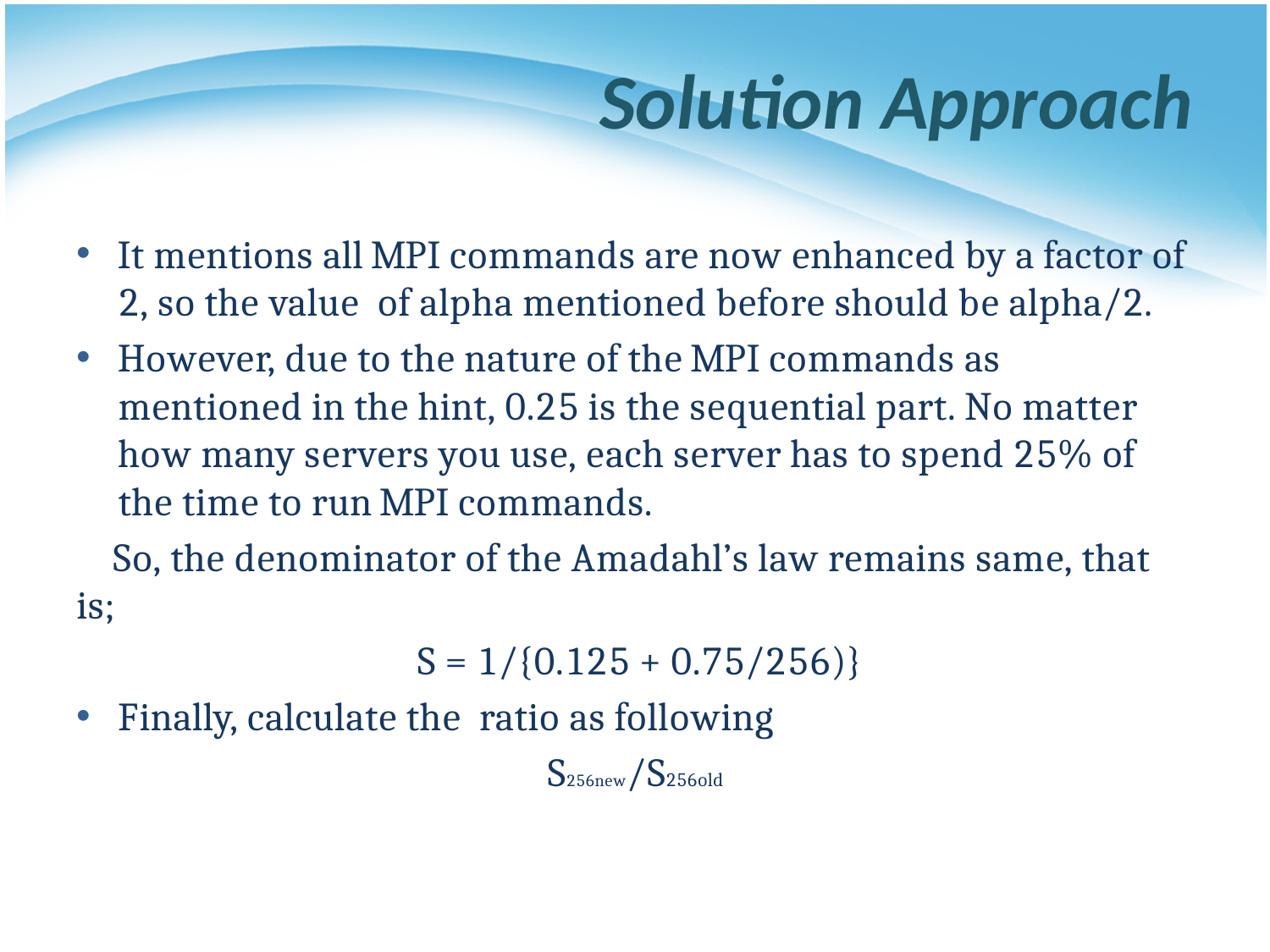

# Solution Approach
It mentions all MPI commands are now enhanced by a factor of 2, so the value  of alpha mentioned before should be alpha/2.
However, due to the nature of the MPI commands as mentioned in the hint, 0.25 is the sequential part. No matter how many servers you use, each server has to spend 25% of the time to run MPI commands.
    So, the denominator of the Amadahl’s law remains same, that is;
 S = 1/{0.125 + 0.75/256)}
Finally, calculate the  ratio as following
S256new/S256old